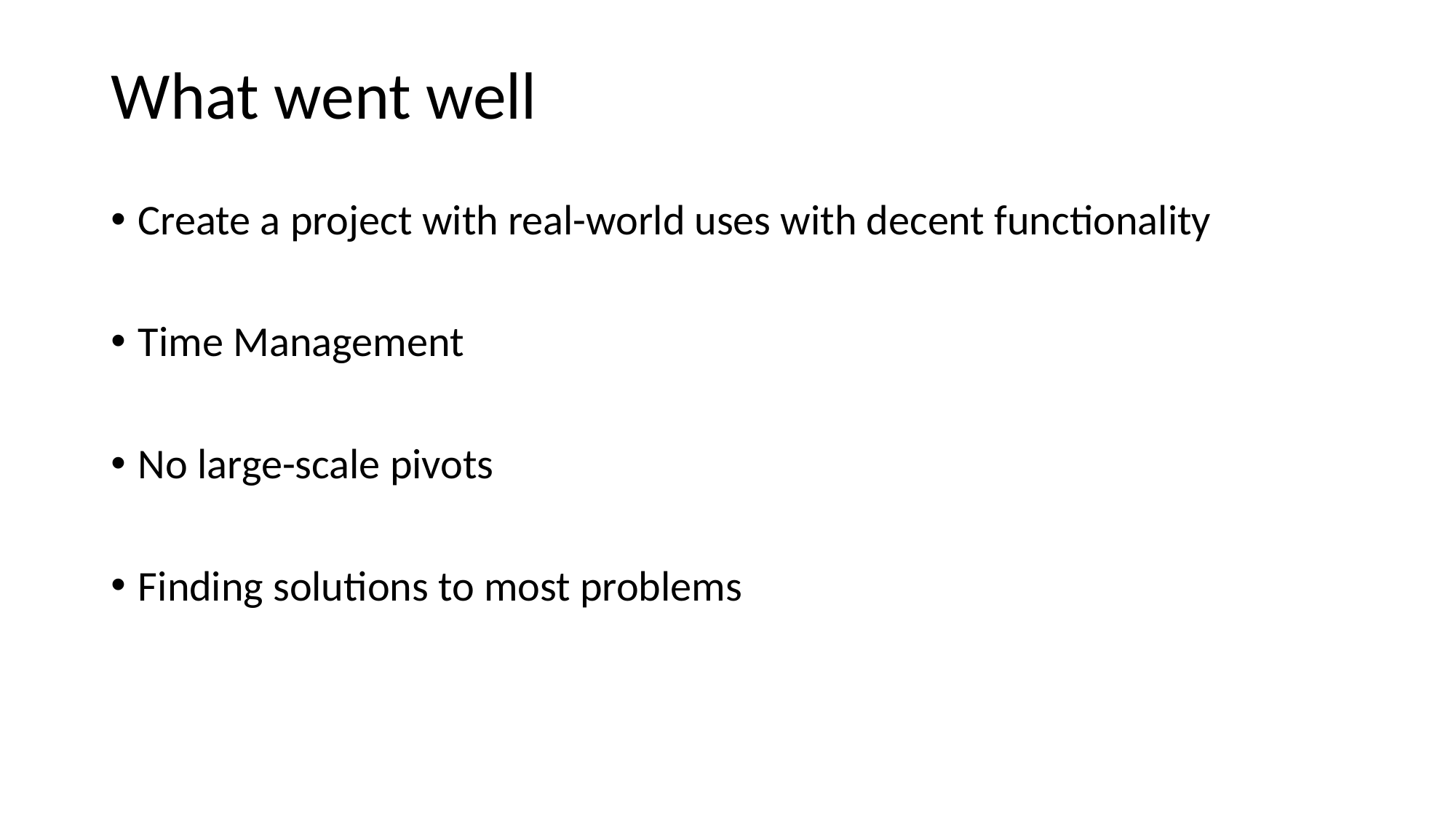

# What went well
Create a project with real-world uses with decent functionality

Time Management

No large-scale pivots

Finding solutions to most problems